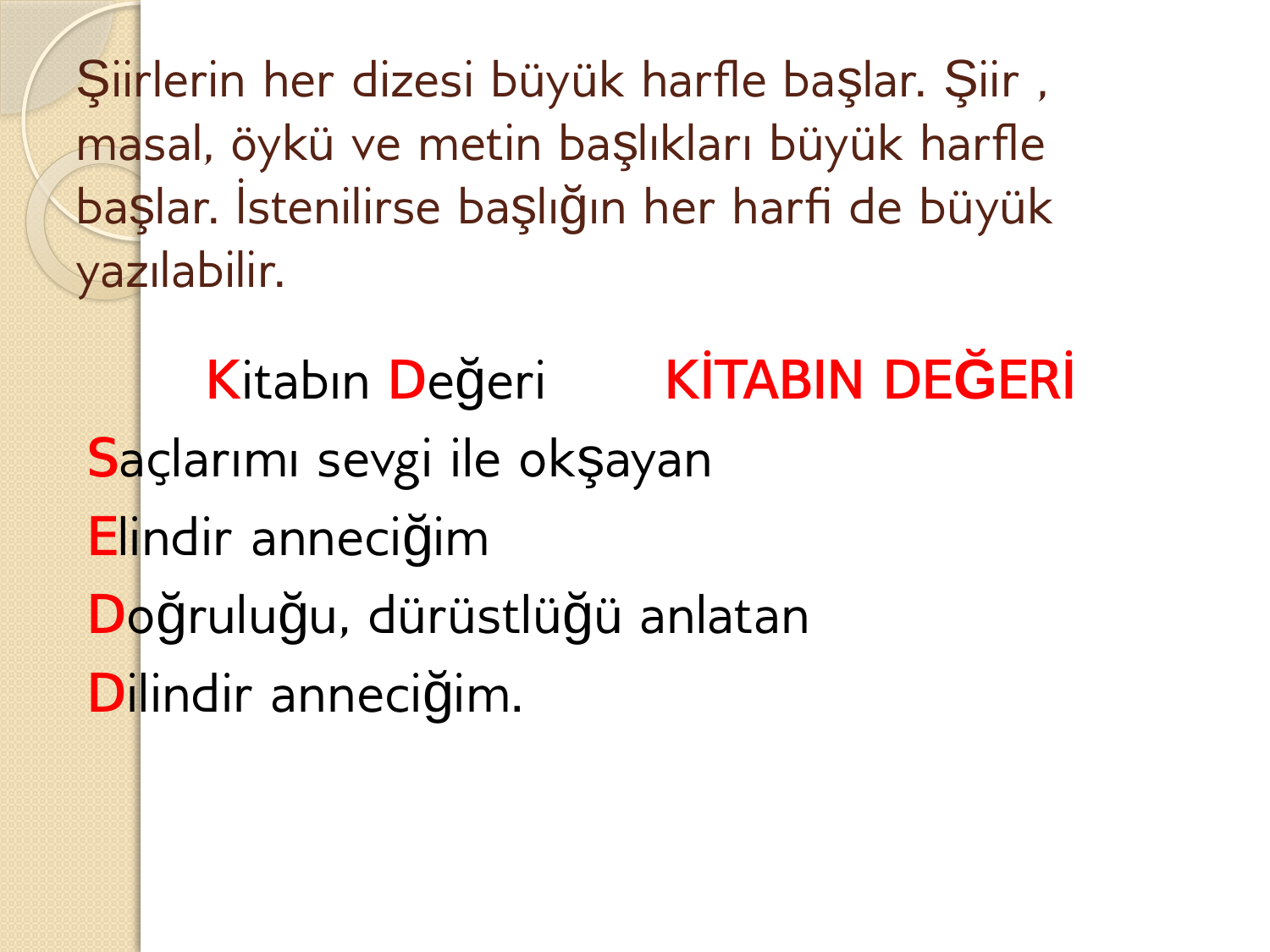

# Şiirlerin her dizesi büyük harfle başlar. Şiir , masal, öykü ve metin başlıkları büyük harfle başlar. İstenilirse başlığın her harfi de büyük yazılabilir.
       Kitabın Değeri       KİTABIN DEĞERİ
Saçlarımı sevgi ile okşayan
Elindir anneciğim
Doğruluğu, dürüstlüğü anlatan
Dilindir anneciğim.